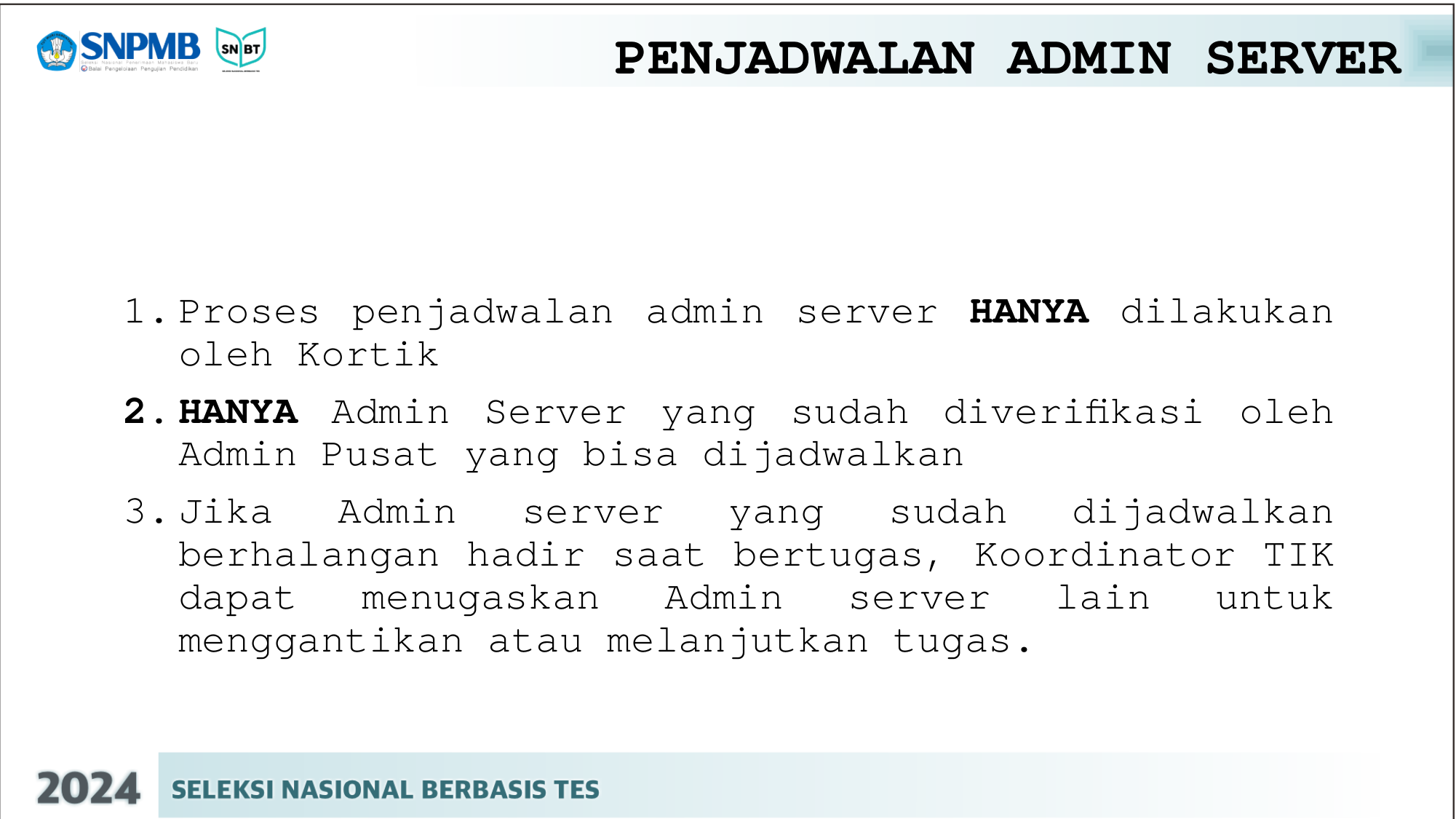

# PENJADWALAN ADMIN SERVER
Proses penjadwalan admin server HANYA dilakukan oleh Kortik
HANYA Admin Server yang sudah diverifikasi oleh Admin Pusat yang bisa dijadwalkan
Jika Admin server yang sudah dijadwalkan berhalangan hadir saat bertugas, Koordinator TIK dapat menugaskan Admin server lain untuk menggantikan atau melanjutkan tugas.